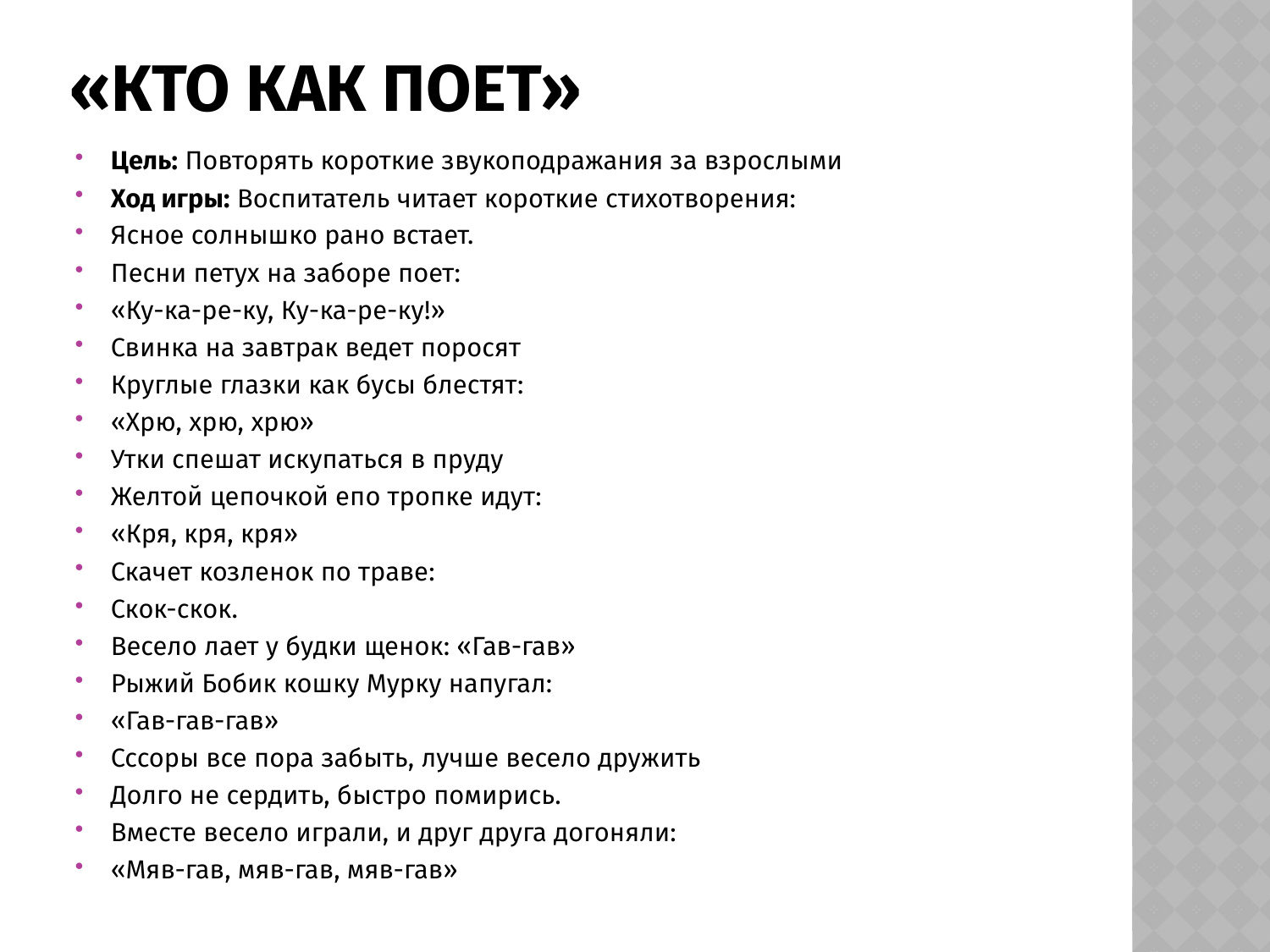

# «Кто как поет»
Цель: Повторять короткие звукоподражания за взрослыми
Ход игры: Воспитатель читает короткие стихотворения:
Ясное солнышко рано встает.
Песни петух на заборе поет:
«Ку-ка-ре-ку, Ку-ка-ре-ку!»
Свинка на завтрак ведет поросят
Круглые глазки как бусы блестят:
«Хрю, хрю, хрю»
Утки спешат искупаться в пруду
Желтой цепочкой епо тропке идут:
«Кря, кря, кря»
Скачет козленок по траве:
Скок-скок.
Весело лает у будки щенок: «Гав-гав»
Рыжий Бобик кошку Мурку напугал:
«Гав-гав-гав»
Сссоры все пора забыть, лучше весело дружить
Долго не сердить, быстро помирись.
Вместе весело играли, и друг друга догоняли:
«Мяв-гав, мяв-гав, мяв-гав»